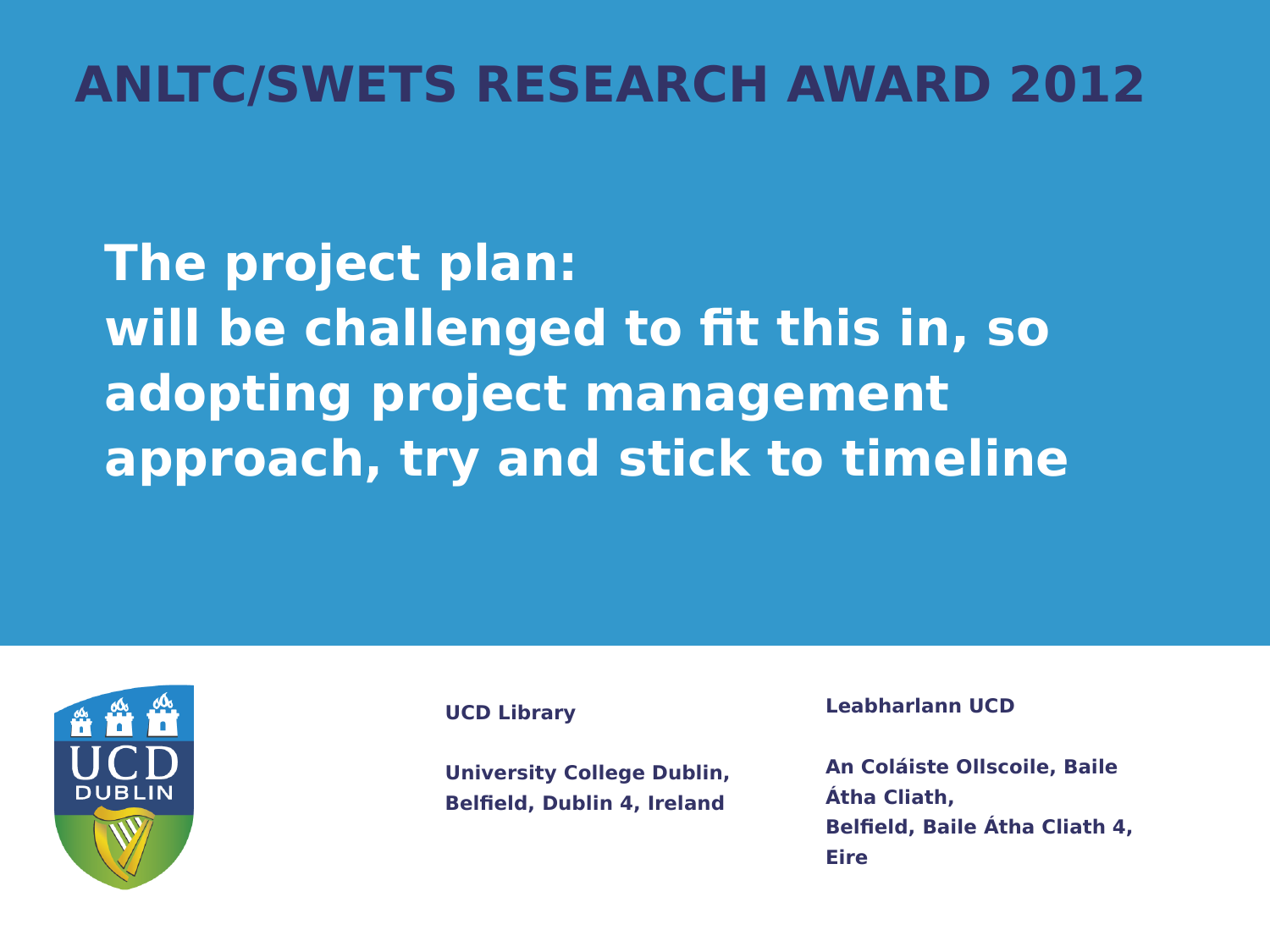

# ANLTC/SWETS RESEARCH AWARD 2012
The project plan:
will be challenged to fit this in, so adopting project management approach, try and stick to timeline